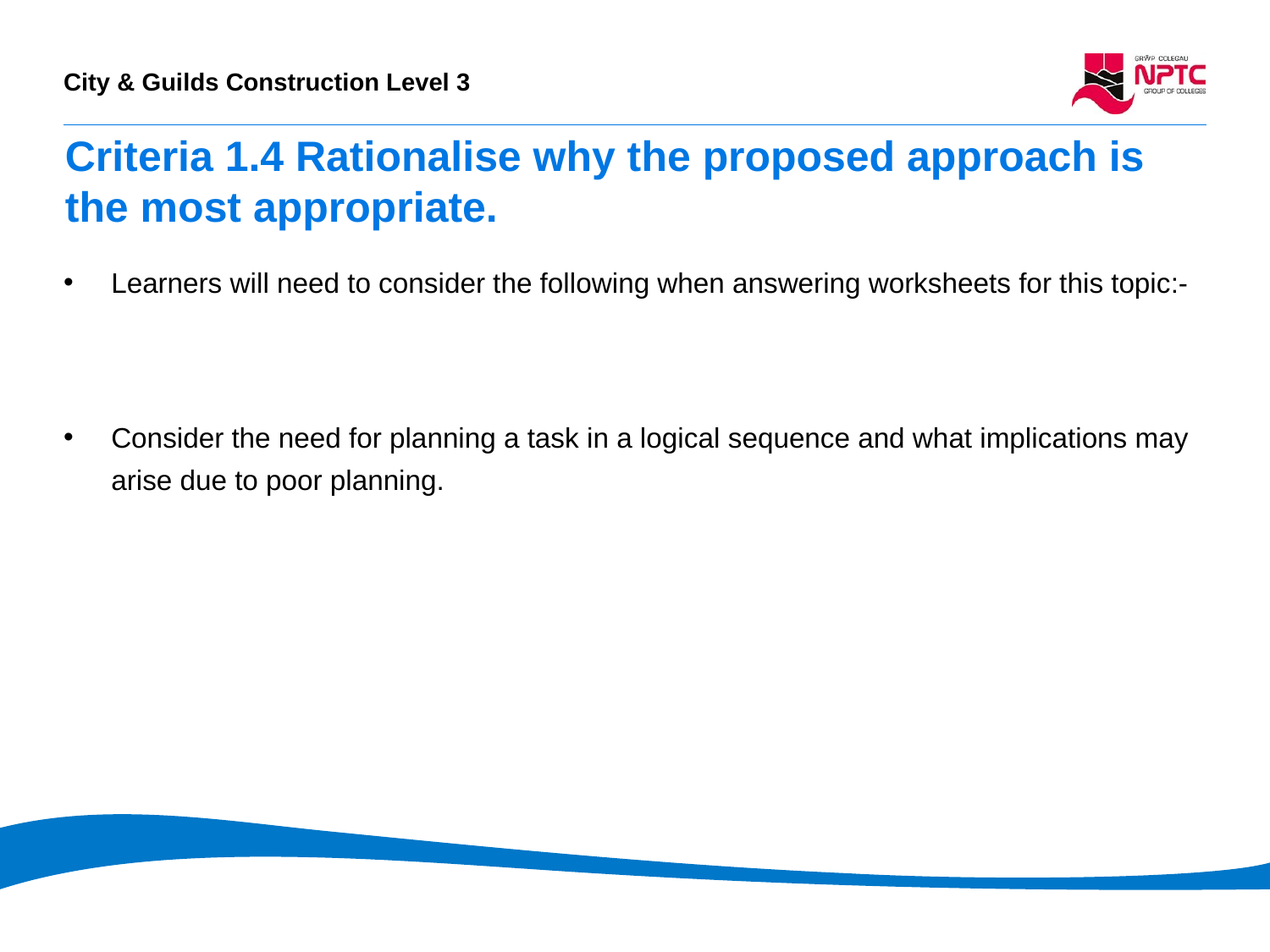

# Criteria 1.4 Rationalise why the proposed approach is the most appropriate.
Learners will need to consider the following when answering worksheets for this topic:-

Consider the need for planning a task in a logical sequence and what implications may arise due to poor planning.